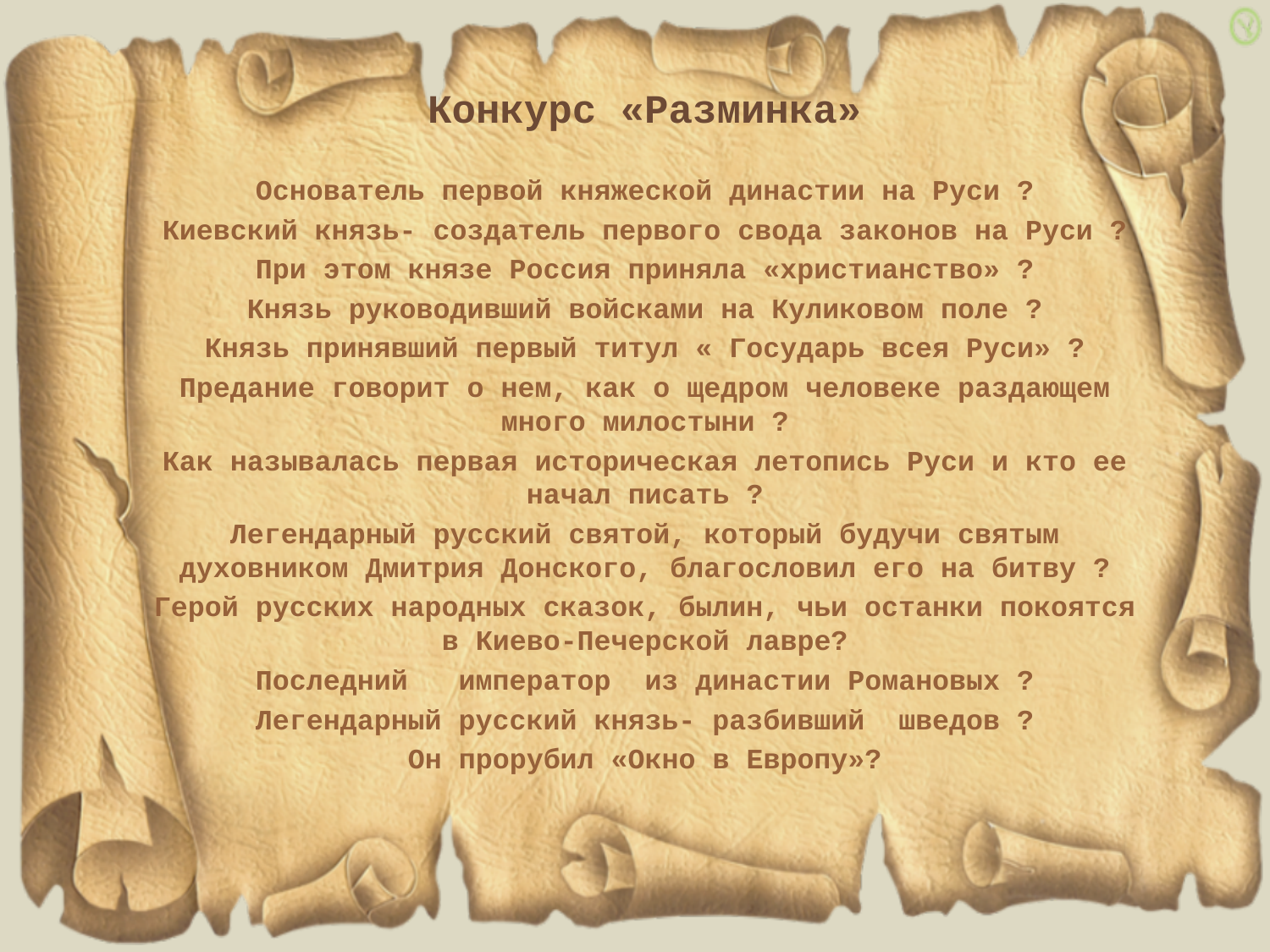

# Конкурс «Разминка»

Основатель первой княжеской династии на Руси ?
Киевский князь- создатель первого свода законов на Руси ?
При этом князе Россия приняла «христианство» ?
Князь руководивший войсками на Куликовом поле ?
Князь принявший первый титул « Государь всея Руси» ?
Предание говорит о нем, как о щедром человеке раздающем много милостыни ?
Как называлась первая историческая летопись Руси и кто ее начал писать ?
Легендарный русский святой, который будучи святым духовником Дмитрия Донского, благословил его на битву ?
Герой русских народных сказок, былин, чьи останки покоятся в Киево-Печерской лавре?
Последний   император  из династии Романовых ?
Легендарный русский князь- разбивший  шведов ?
Он прорубил «Окно в Европу»?